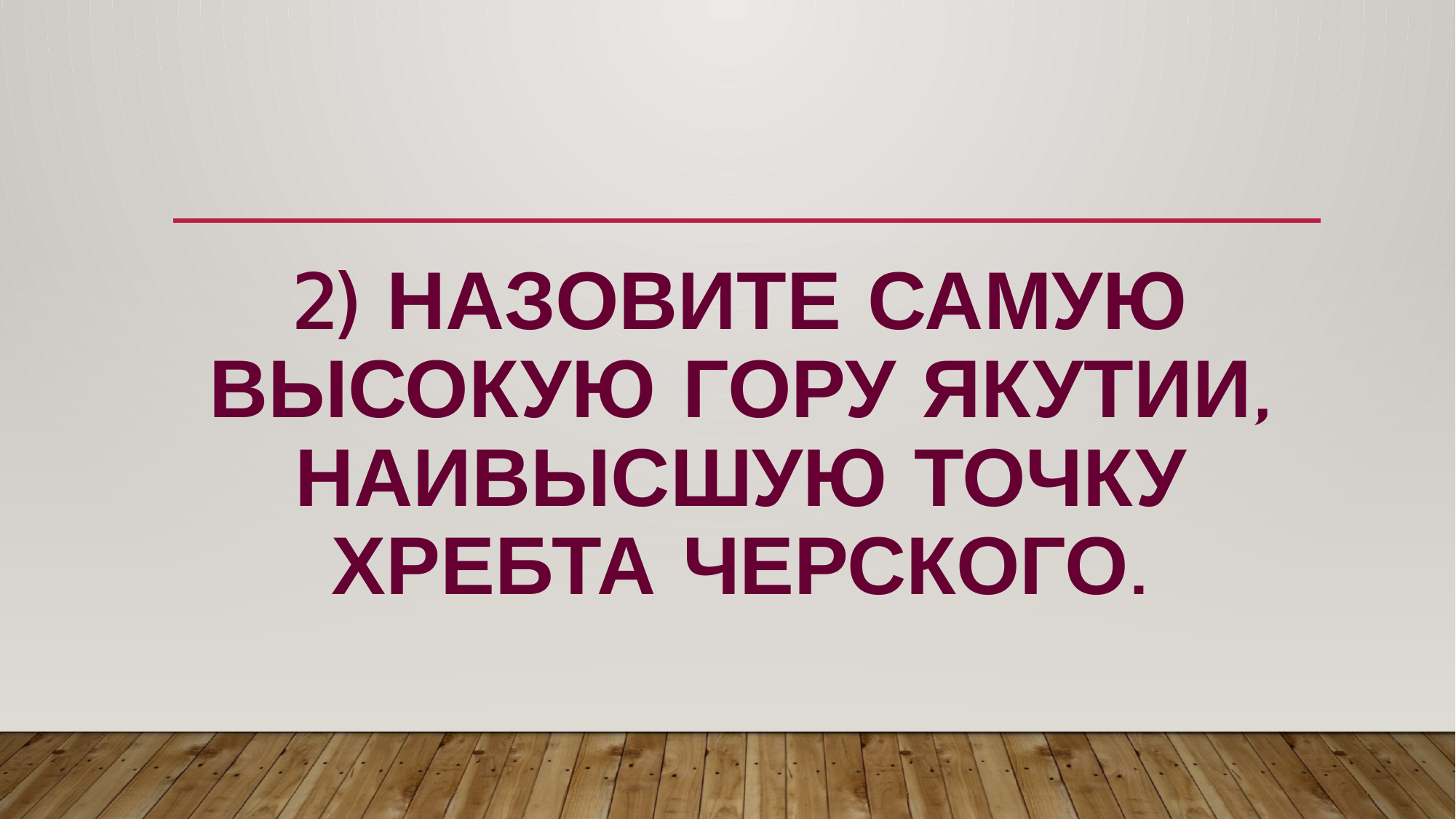

# 2) Назовите самую высокую гору Якутии, наивысшую точку хребта Черского.